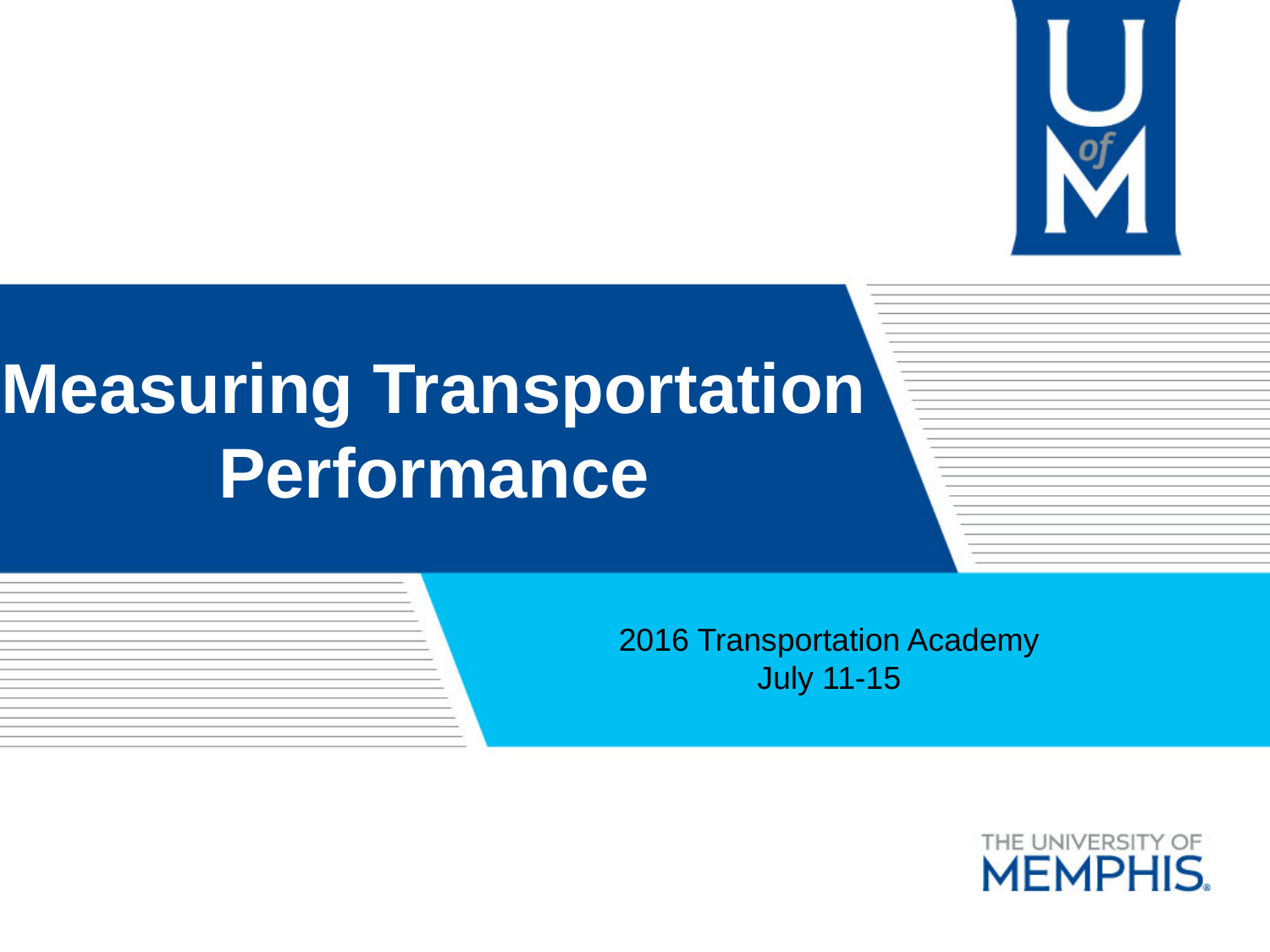

# Measuring Transportation Performance
2016 Transportation Academy
July 11-15